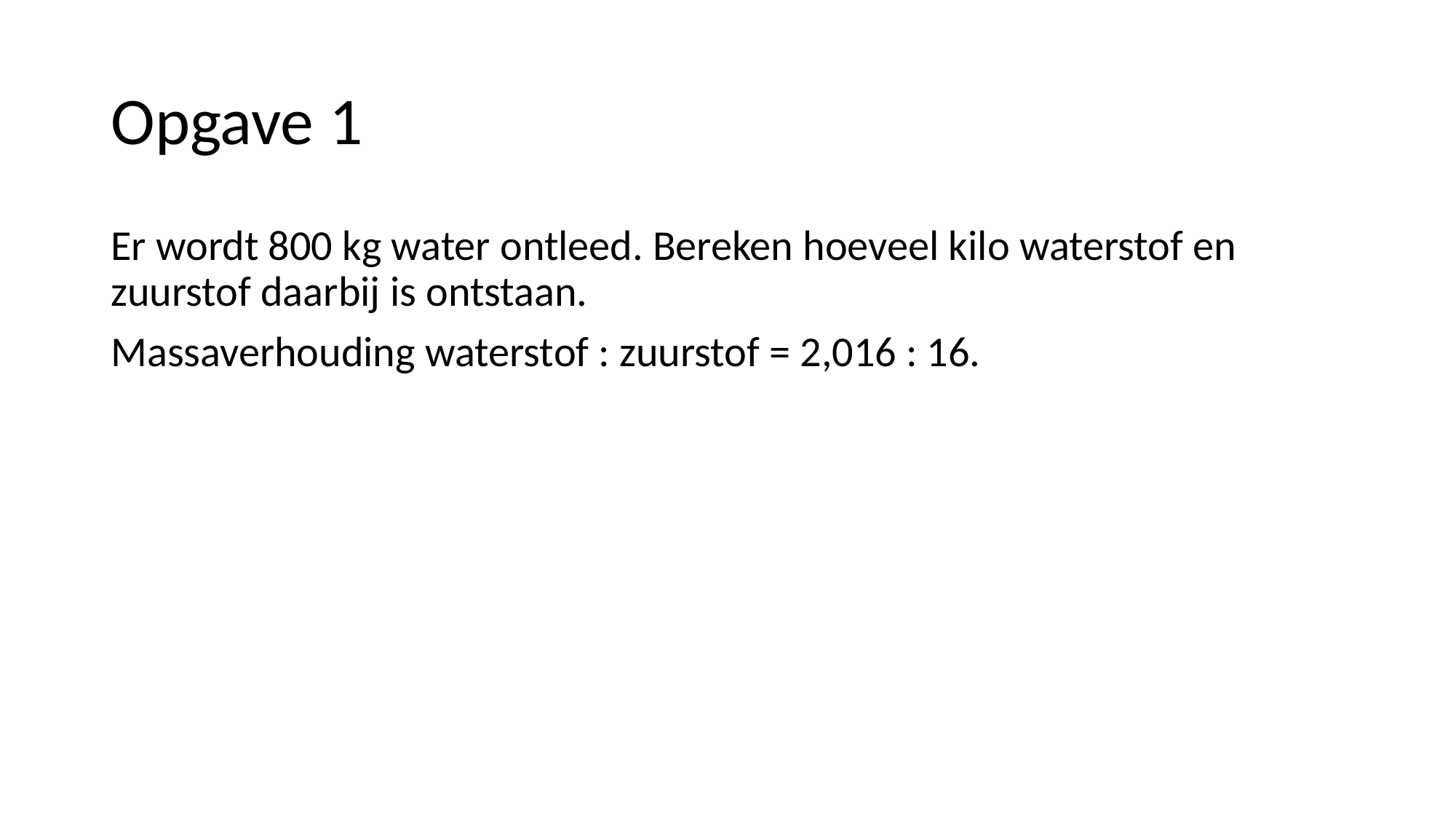

# Opgave 1
Er wordt 800 kg water ontleed. Bereken hoeveel kilo waterstof en zuurstof daarbij is ontstaan.
Massaverhouding waterstof : zuurstof = 2,016 : 16.